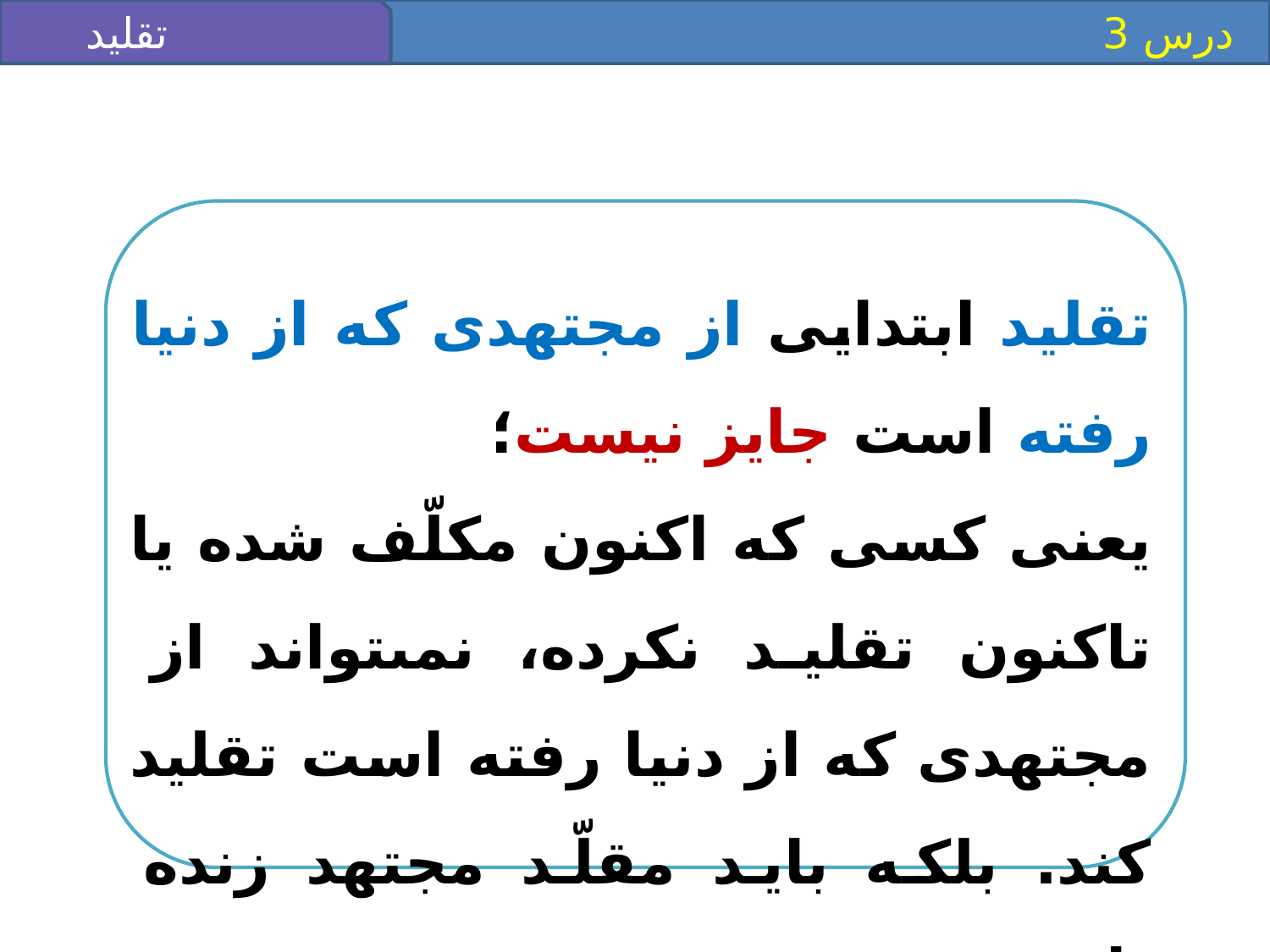

تقليد
 درس 3

تقليد ابتدايى از مجتهدى كه از دنيا رفته است جايز نيست؛
يعنى كسى كه اكنون مكلّف شده يا تاكنون تقليد نكرده، نمى‏تواند از مجتهدى كه از دنيا رفته است تقليد كند. بلكه بايد مقلّد مجتهد زنده باشد.